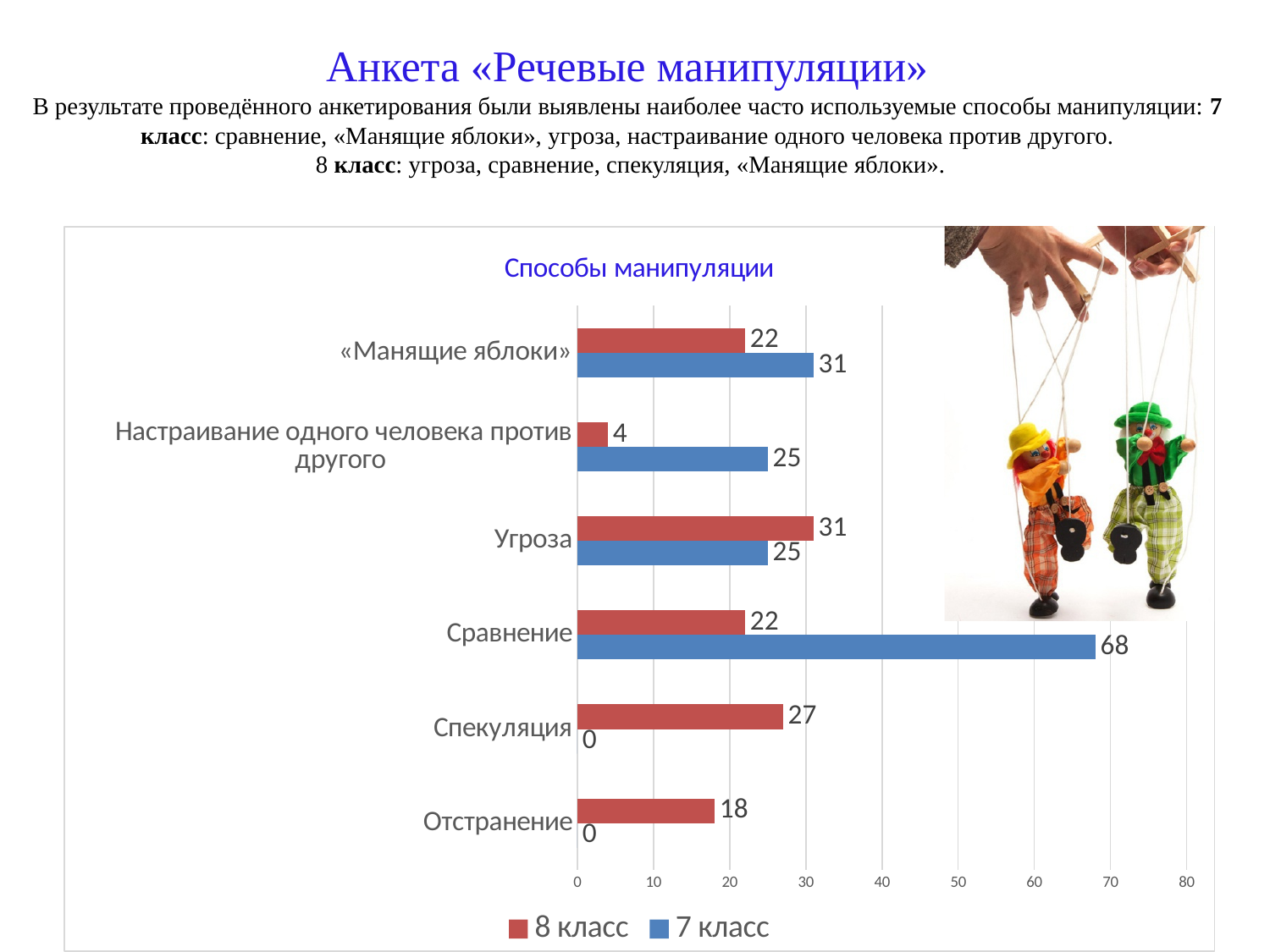

# Анкета «Речевые манипуляции» В результате проведённого анкетирования были выявлены наиболее часто используемые способы манипуляции: 7 класс: сравнение, «Манящие яблоки», угроза, настраивание одного человека против другого. 8 класс: угроза, сравнение, спекуляция, «Манящие яблоки».

### Chart: Способы манипуляции

| Category | 7 класс | 8 класс |
|---|---|---|
|  Отстранение | 0.0 | 18.0 |
|  Спекуляция | 0.0 | 27.0 |
|  Сравнение | 68.0 | 22.0 |
|  Угроза | 25.0 | 31.0 |
|  Настраивание одного человека против другого | 25.0 | 4.0 |
|  «Манящие яблоки» | 31.0 | 22.0 |